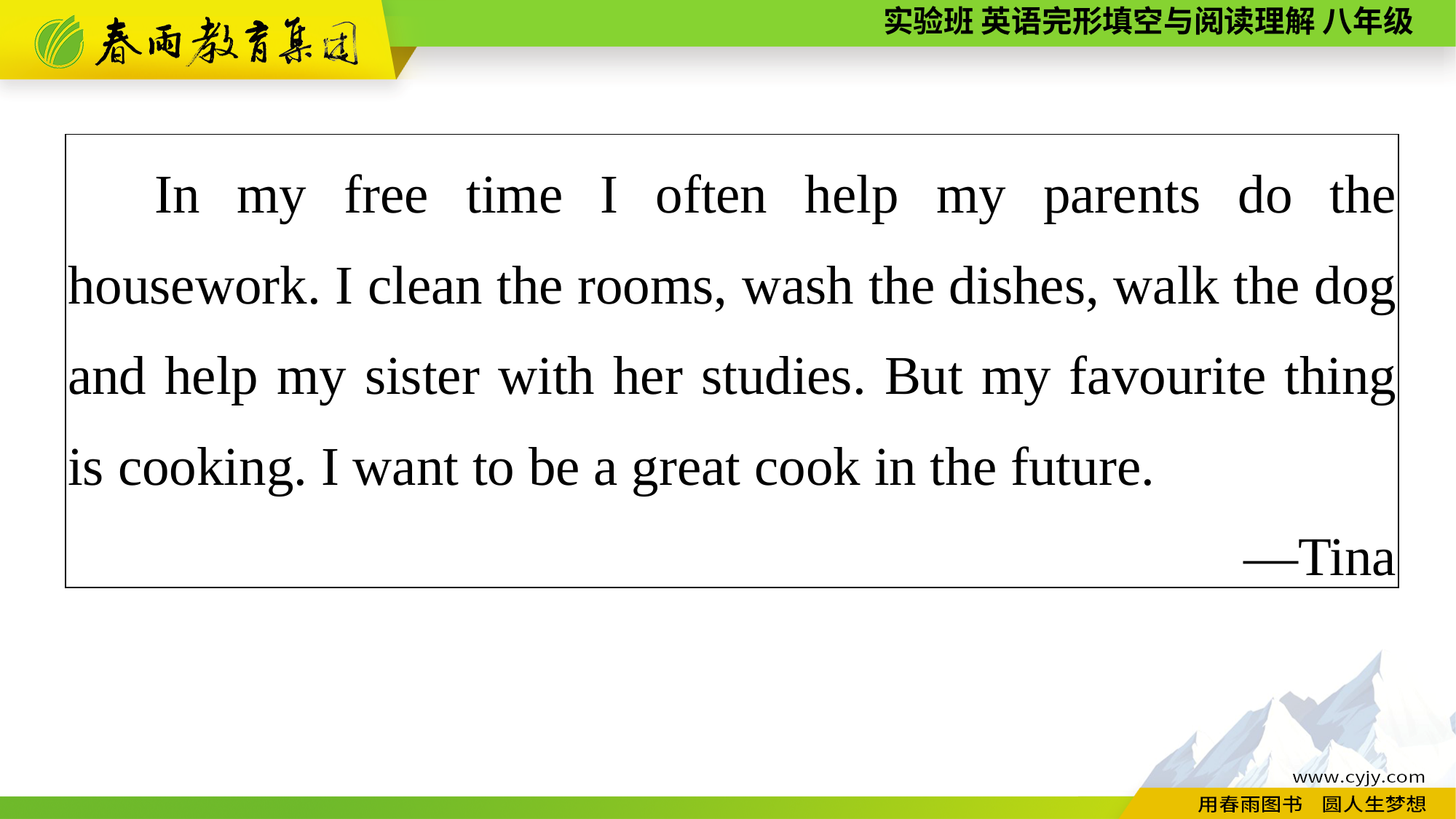

| In my free time I often help my parents do the housework. I clean the rooms, wash the dishes, walk the dog and help my sister with her studies. But my favourite thing is cooking. I want to be a great cook in the future. —Tina |
| --- |